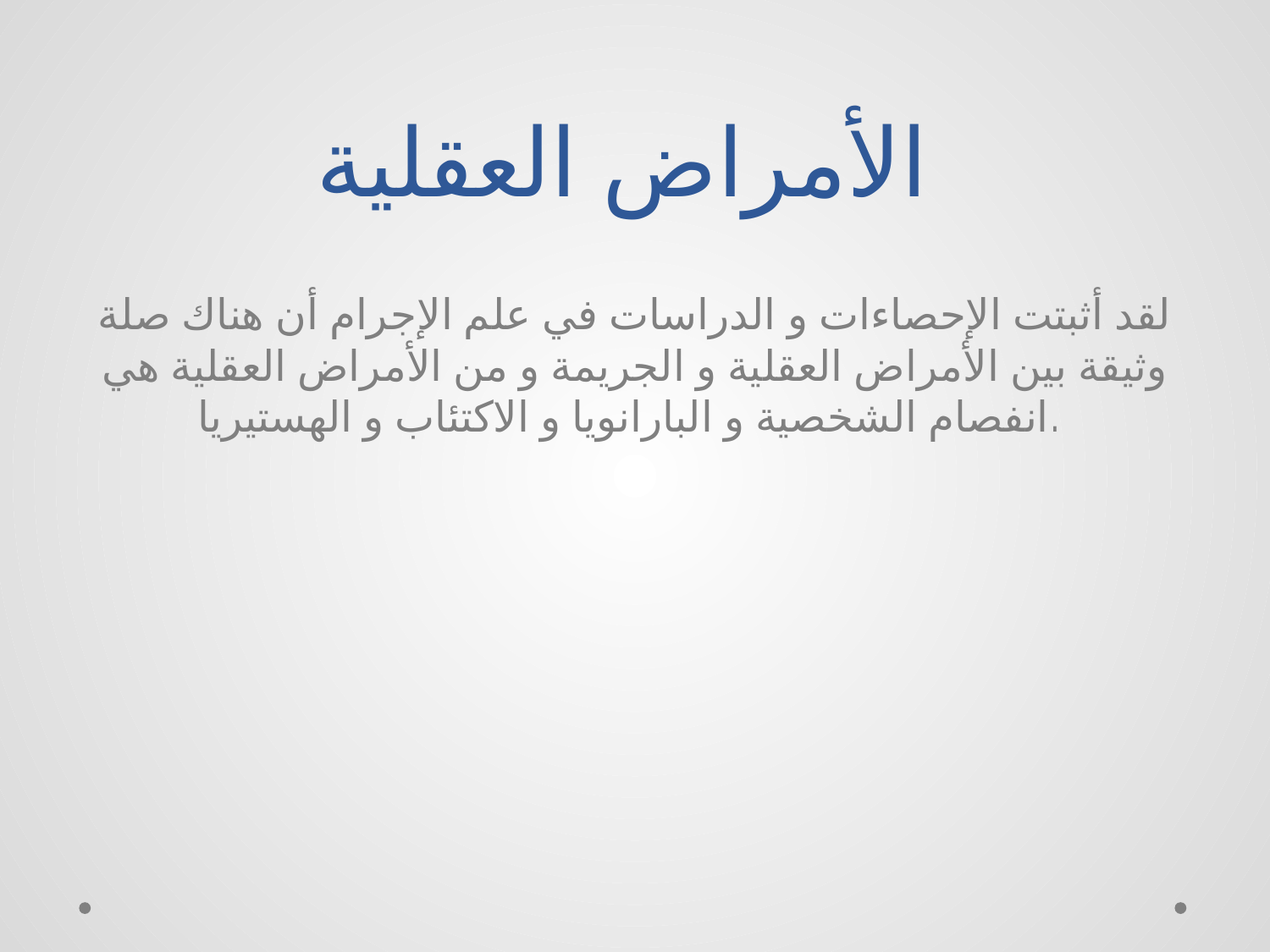

# الأمراض العقلية

لقد أثبتت الإحصاءات و الدراسات في علم الإجرام أن هناك صلة وثيقة بين الأمراض العقلية و الجريمة و من الأمراض العقلية هي انفصام الشخصية و البارانويا و الاكتئاب و الهستيريا.